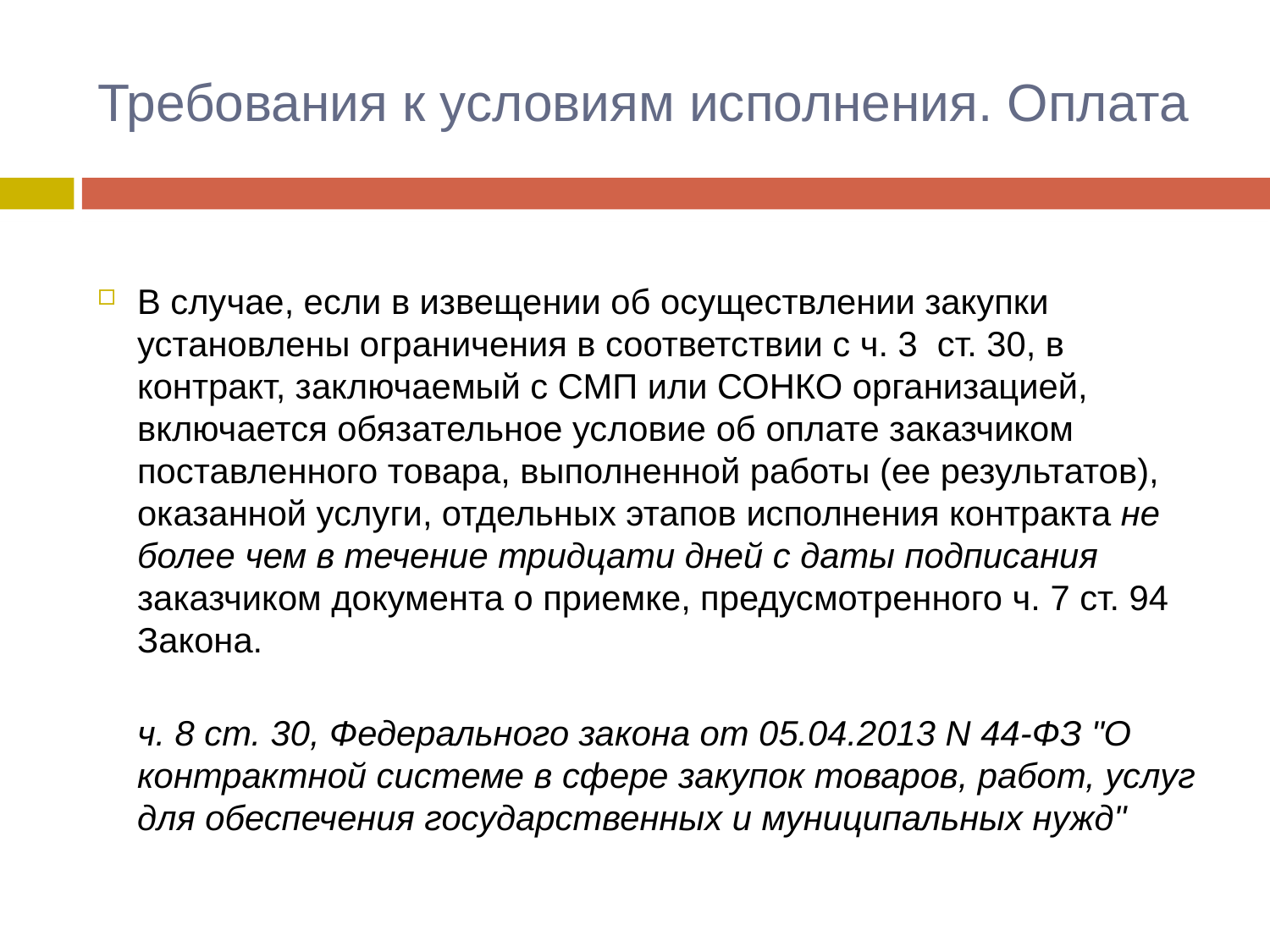

# Требования к условиям исполнения. Оплата

В случае, если в извещении об осуществлении закупки установлены ограничения в соответствии с ч. 3  ст. 30, в контракт, заключаемый с СМП или СОНКО организацией, включается обязательное условие об оплате заказчиком поставленного товара, выполненной работы (ее результатов), оказанной услуги, отдельных этапов исполнения контракта не более чем в течение тридцати дней с даты подписания заказчиком документа о приемке, предусмотренного ч. 7 ст. 94 Закона.
ч. 8 ст. 30, Федерального закона от 05.04.2013 N 44-ФЗ "О контрактной системе в сфере закупок товаров, работ, услуг для обеспечения государственных и муниципальных нужд"